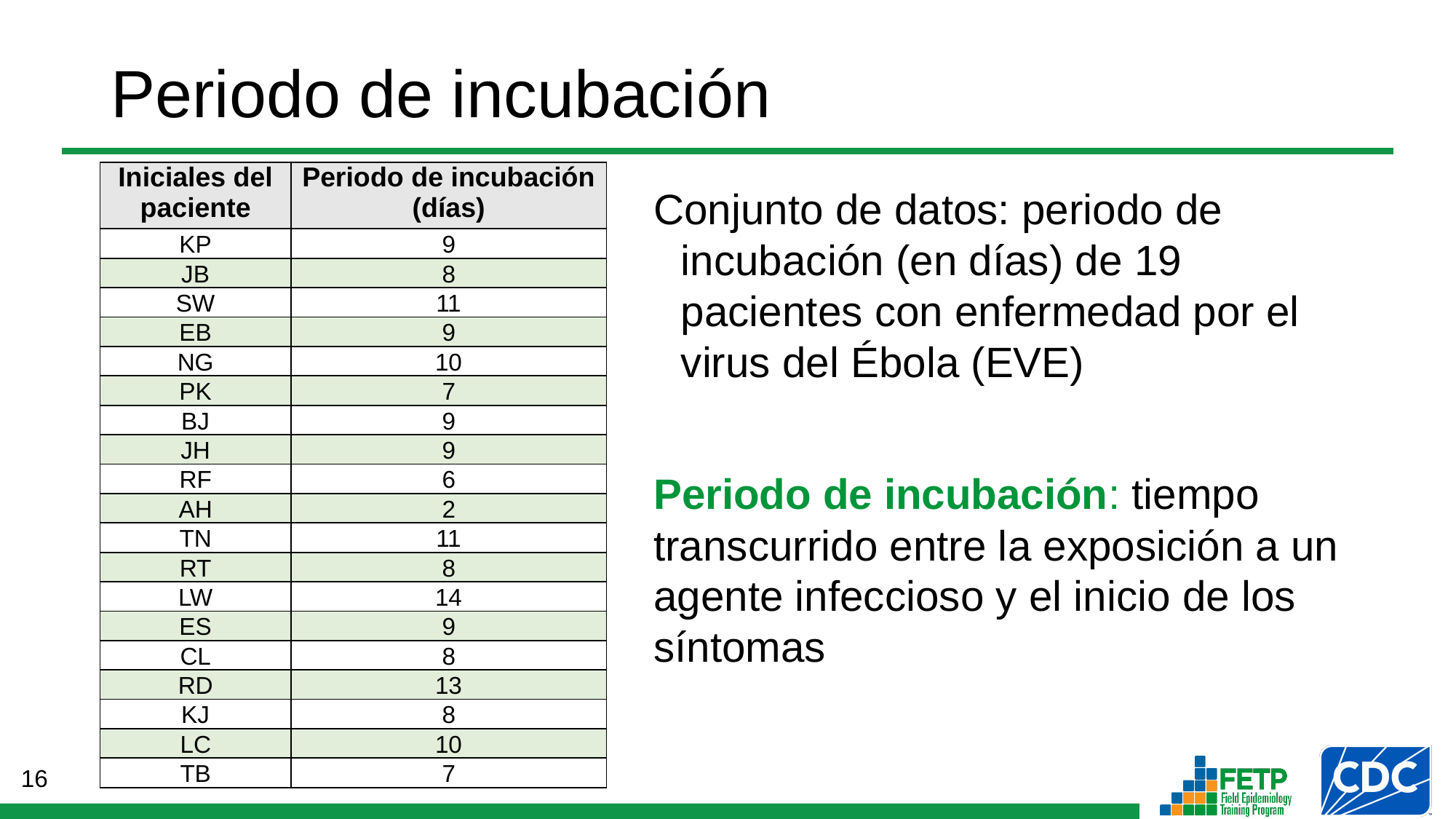

# Periodo de incubación
| Iniciales del paciente | Periodo de incubación (días) |
| --- | --- |
| KP | 9 |
| JB | 8 |
| SW | 11 |
| EB | 9 |
| NG | 10 |
| PK | 7 |
| BJ | 9 |
| JH | 9 |
| RF | 6 |
| AH | 2 |
| TN | 11 |
| RT | 8 |
| LW | 14 |
| ES | 9 |
| CL | 8 |
| RD | 13 |
| KJ | 8 |
| LC | 10 |
| TB | 7 |
Conjunto de datos: periodo de incubación (en días) de 19 pacientes con enfermedad por el virus del Ébola (EVE)

Periodo de incubación: tiempo transcurrido entre la exposición a un agente infeccioso y el inicio de los síntomas